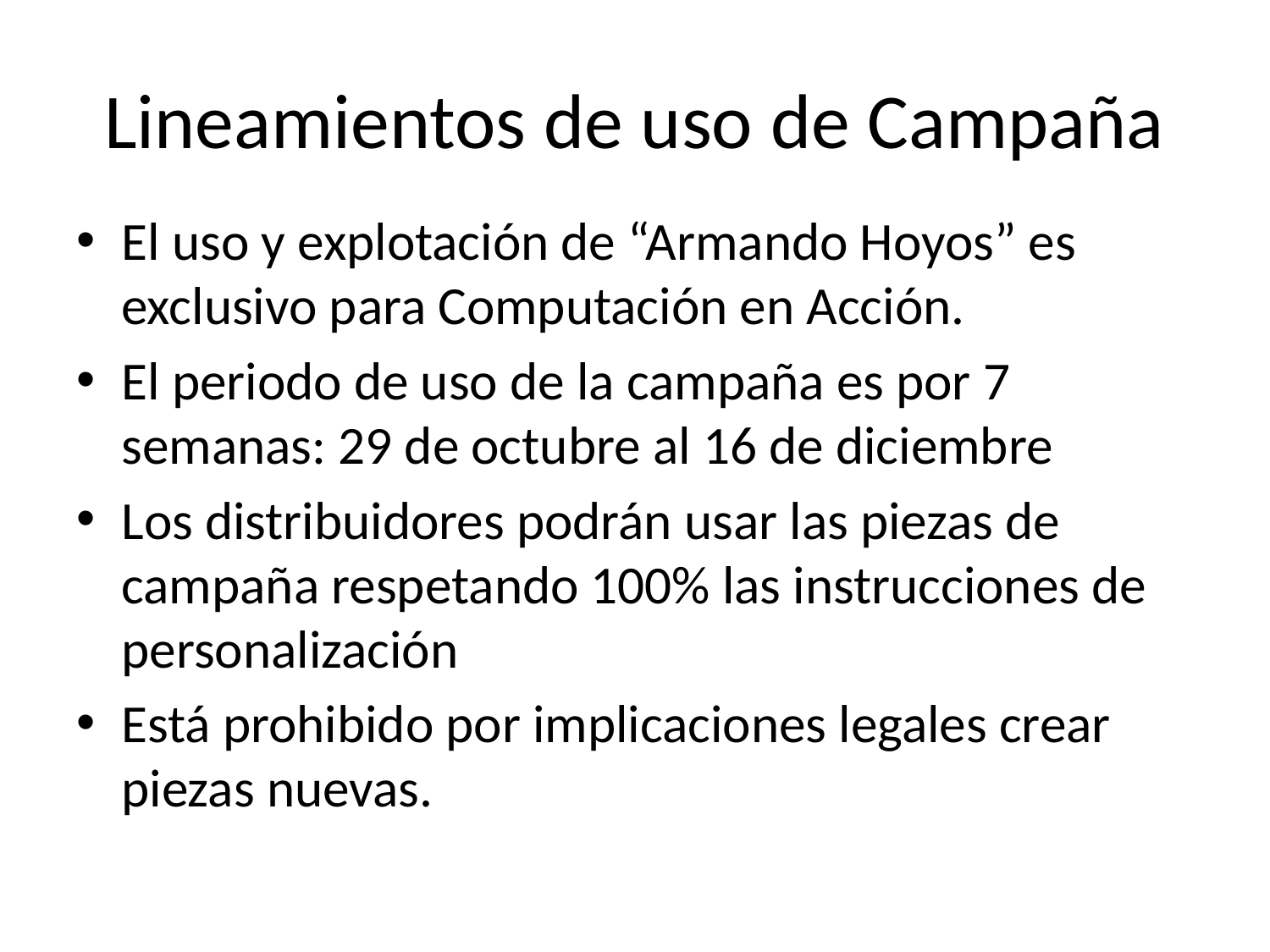

# Lineamientos de uso de Campaña
El uso y explotación de “Armando Hoyos” es exclusivo para Computación en Acción.
El periodo de uso de la campaña es por 7 semanas: 29 de octubre al 16 de diciembre
Los distribuidores podrán usar las piezas de campaña respetando 100% las instrucciones de personalización
Está prohibido por implicaciones legales crear piezas nuevas.